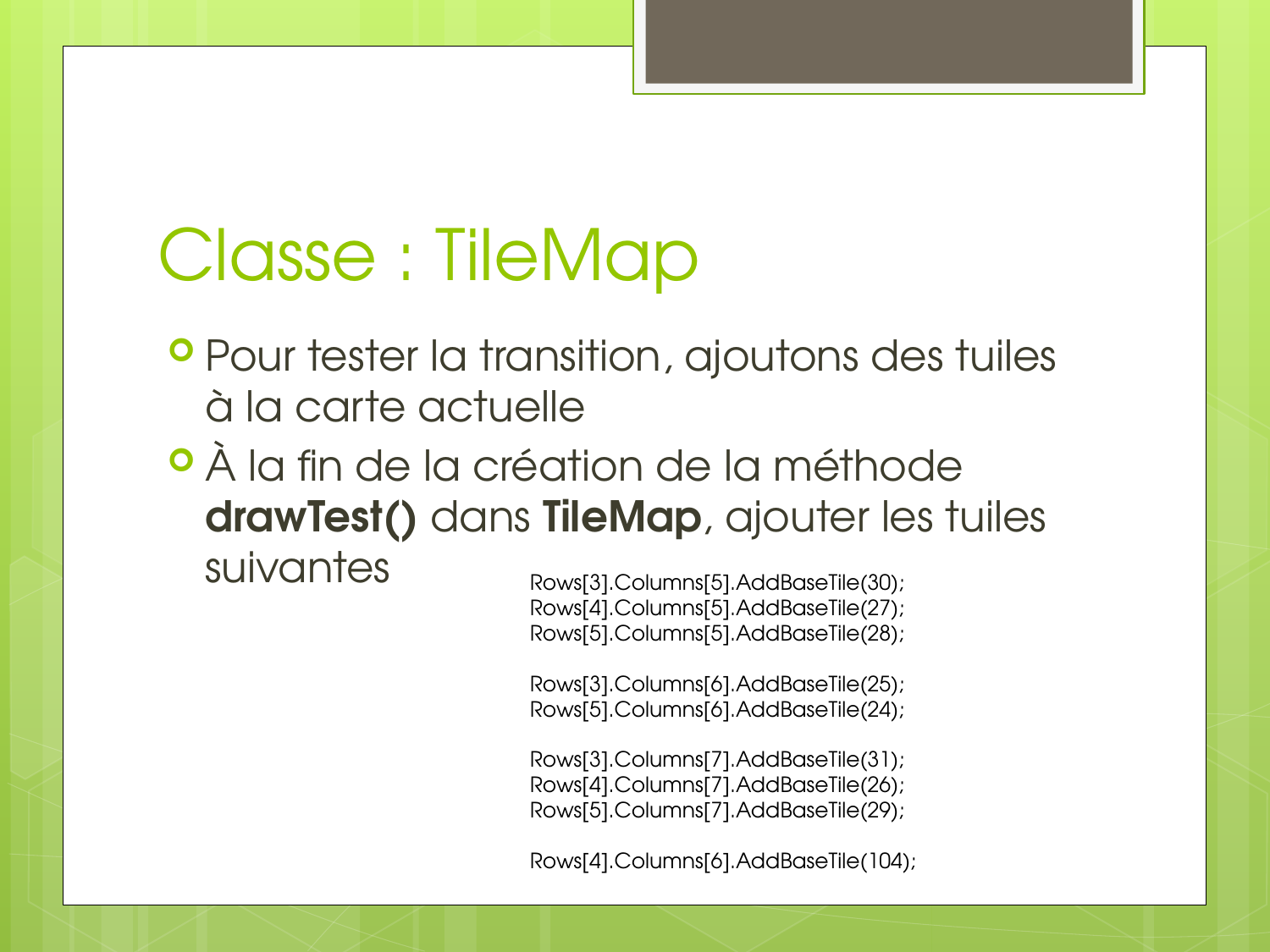

# Classe : TileMap
Pour tester la transition, ajoutons des tuiles à la carte actuelle
À la fin de la création de la méthode drawTest() dans TileMap, ajouter les tuiles suivantes
Rows[3].Columns[5].AddBaseTile(30);
Rows[4].Columns[5].AddBaseTile(27);
Rows[5].Columns[5].AddBaseTile(28);

Rows[3].Columns[6].AddBaseTile(25);
Rows[5].Columns[6].AddBaseTile(24);

Rows[3].Columns[7].AddBaseTile(31);
Rows[4].Columns[7].AddBaseTile(26);
Rows[5].Columns[7].AddBaseTile(29);

Rows[4].Columns[6].AddBaseTile(104);